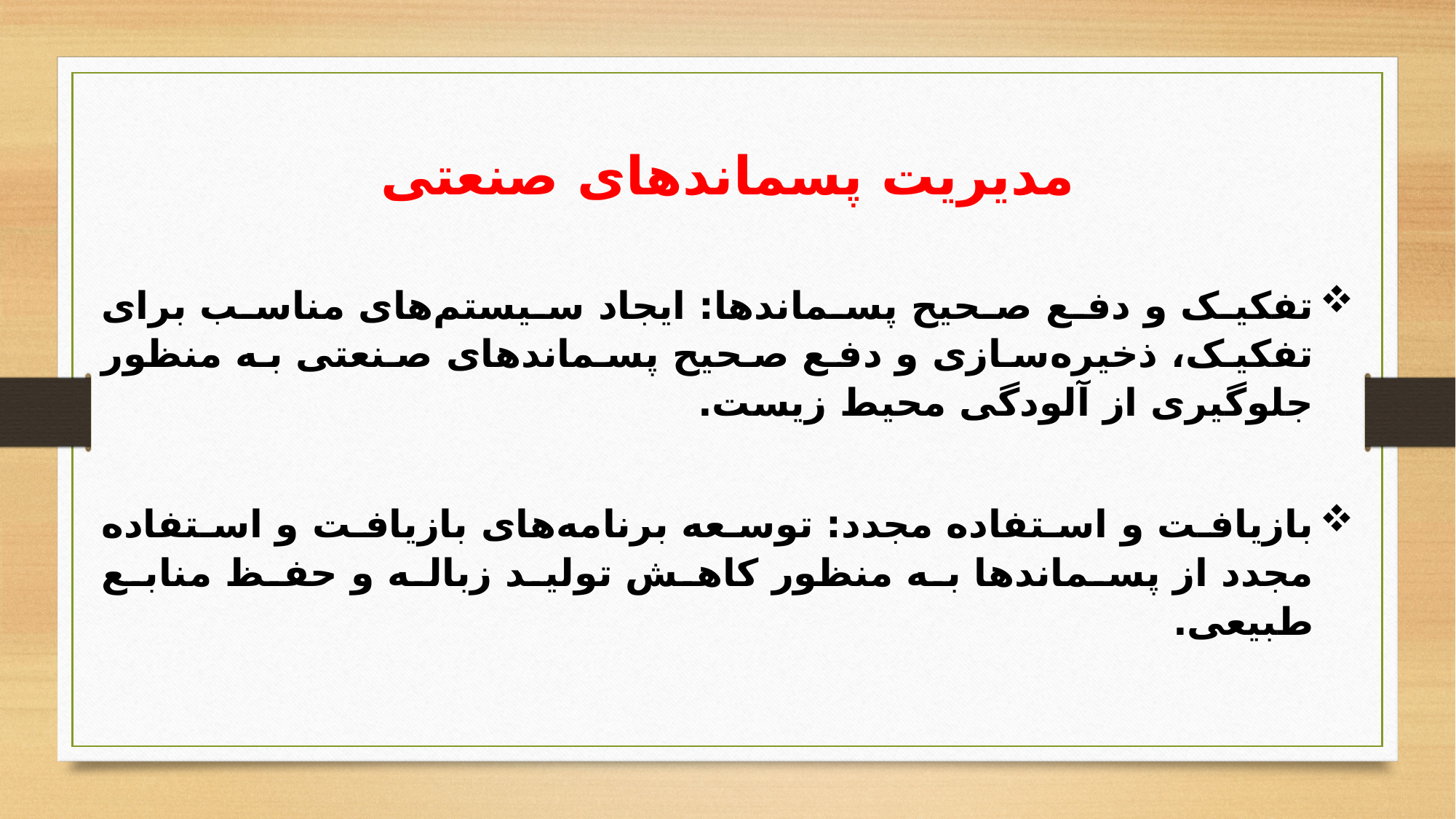

مدیریت پسماندهای صنعتی

تفکیک و دفع صحیح پسماندها: ایجاد سیستم‌های مناسب برای تفکیک، ذخیره‌سازی و دفع صحیح پسماندهای صنعتی به منظور جلوگیری از آلودگی محیط زیست.

بازیافت و استفاده مجدد: توسعه برنامه‌های بازیافت و استفاده مجدد از پسماندها به منظور کاهش تولید زباله و حفظ منابع طبیعی.